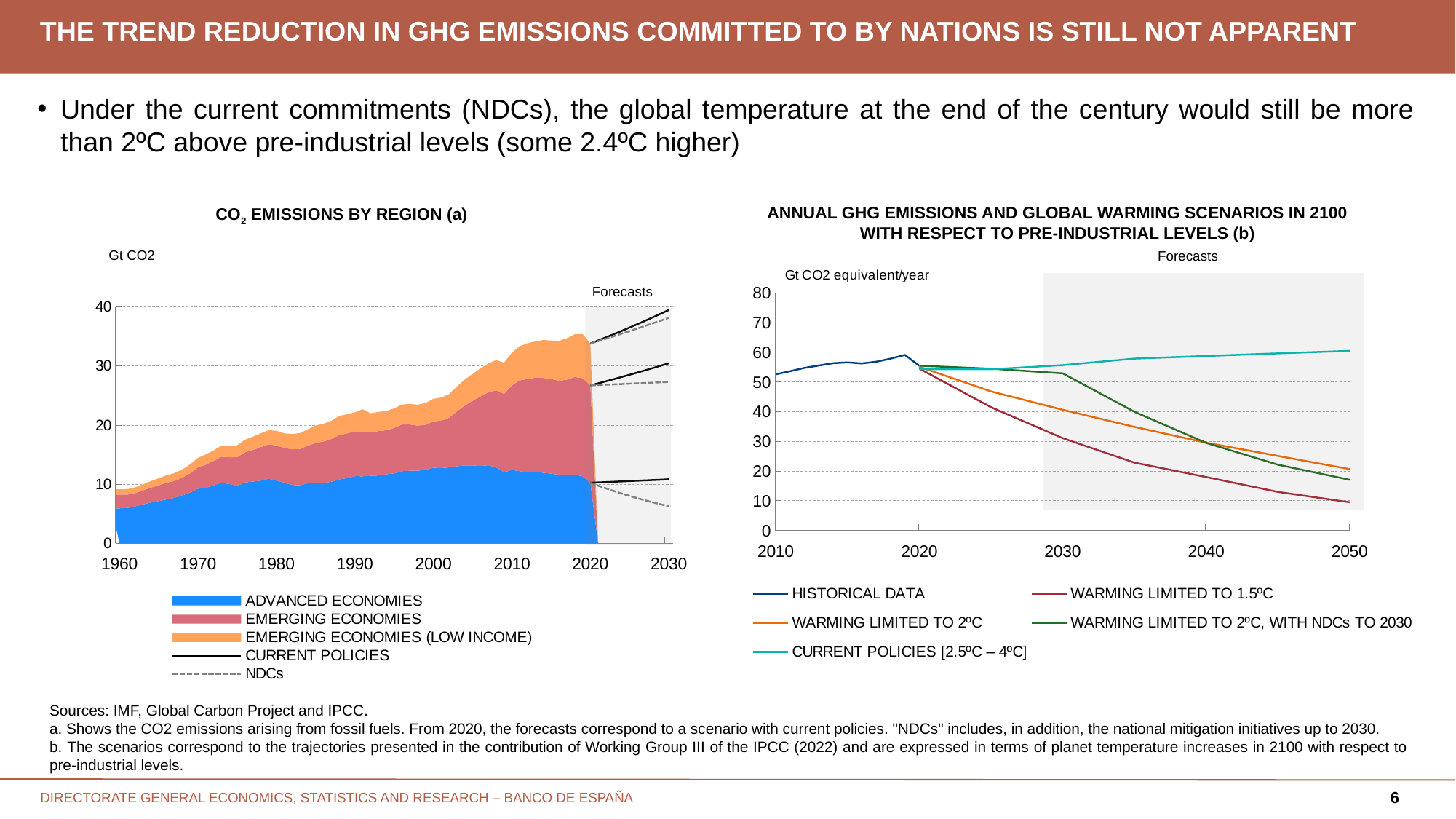

# The trend reduction in ghg emissions committed to by nations is still not apparent
Under the current commitments (NDCs), the global temperature at the end of the century would still be more than 2ºC above pre-industrial levels (some 2.4ºC higher)
ANNUAL GHG EMISSIONS AND GLOBAL WARMING SCENARIOS IN 2100 WITH RESPECT TO PRE-INDUSTRIAL LEVELS (b)
CO2 EMISSIONS BY REGION (a)

[unsupported chart]

Forecasts

### Chart

| Category | HISTORICAL DATA | WARMING LIMITED TO 1.5ºC  | WARMING LIMITED TO 2ºC | WARMING LIMITED TO 2ºC, WITH NDCs TO 2030 | CURRENT POLICIES [2.5ºC – 4ºC] |
|---|---|---|---|---|---|
| 40179 | 52.54874544965725 | None | None | None | None |
| 40544 | 53.59873376167953 | None | None | None | None |
| 40909 | 54.72601354821667 | None | None | None | None |
| 41275 | 55.52028456947188 | None | None | None | None |
| 41640 | 56.308127703112056 | None | None | None | None |
| 42005 | 56.56726884291381 | None | None | None | None |
| 42370 | 56.21842997907819 | None | None | None | None |
| 42736 | 56.78583294407741 | None | None | None | None |
| 43101 | 57.83234232408926 | None | None | None | None |
| 43466 | 59.09062482761228 | None | None | None | None |
| 43845 | 55.46 | 54.5 | 55.13 | 55.46 | 54.32 |
| 45672 | None | 41.5 | 46.81 | 54.46 | 54.26 |
| 47498 | None | 31.08 | 40.62 | 52.88 | 55.64 |
| 49324 | None | 22.82 | 34.87 | 39.95 | 57.84 |
| 51150 | None | 17.98 | 29.53 | 29.47 | 58.73 |
| 52977 | None | 12.97 | 25.08 | 22.12 | 59.61 |
| 54803 | None | 9.49 | 20.63 | 17.05 | 60.45 |
Forecasts

Gt CO2
Sources: IMF, Global Carbon Project and IPCC.
a. Shows the CO2 emissions arising from fossil fuels. From 2020, the forecasts correspond to a scenario with current policies. "NDCs" includes, in addition, the national mitigation initiatives up to 2030.
b. The scenarios correspond to the trajectories presented in the contribution of Working Group III of the IPCC (2022) and are expressed in terms of planet temperature increases in 2100 with respect to pre-industrial levels.
6